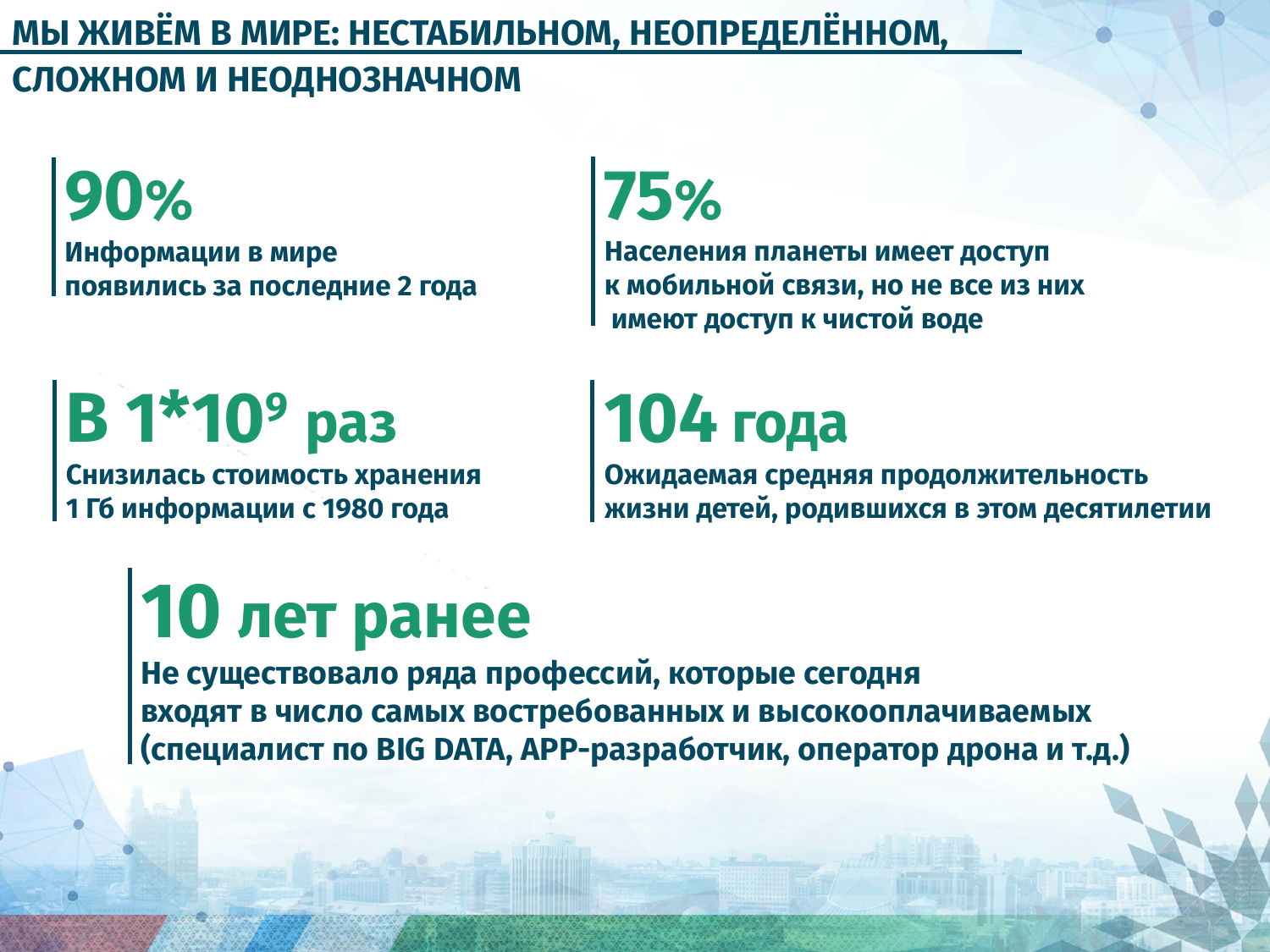

МЫ ЖИВЁМ В МИРЕ: НЕСТАБИЛЬНОМ, НЕОПРЕДЕЛЁННОМ,
СЛОЖНОМ И НЕОДНОЗНАЧНОМ
75%
Населения планеты имеет доступ
к мобильной связи, но не все из них
 имеют доступ к чистой воде
90%
Информации в мире
появились за последние 2 года
В 1*109 раз
Снизилась стоимость хранения
1 Гб информации с 1980 года
104 года
Ожидаемая средняя продолжительность
жизни детей, родившихся в этом десятилетии
10 лет ранее
Не существовало ряда профессий, которые сегодня
входят в число самых востребованных и высокооплачиваемых (специалист по BIG DATA, APP-разработчик, оператор дрона и т.д.)